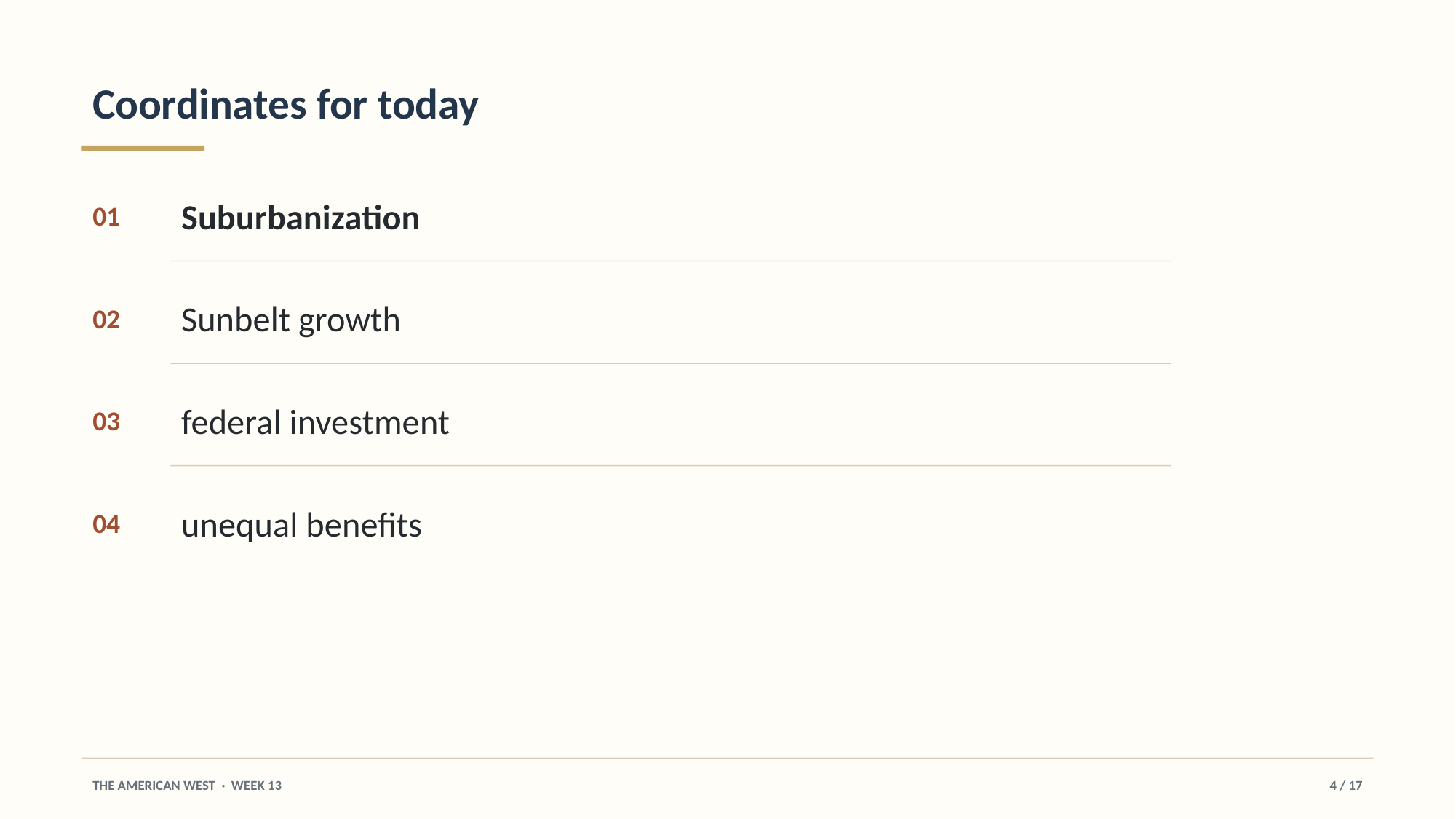

Coordinates for today

Suburbanization
01

Sunbelt growth
02

federal investment
03

unequal benefits
04

THE AMERICAN WEST  ·  WEEK 13
4 / 17